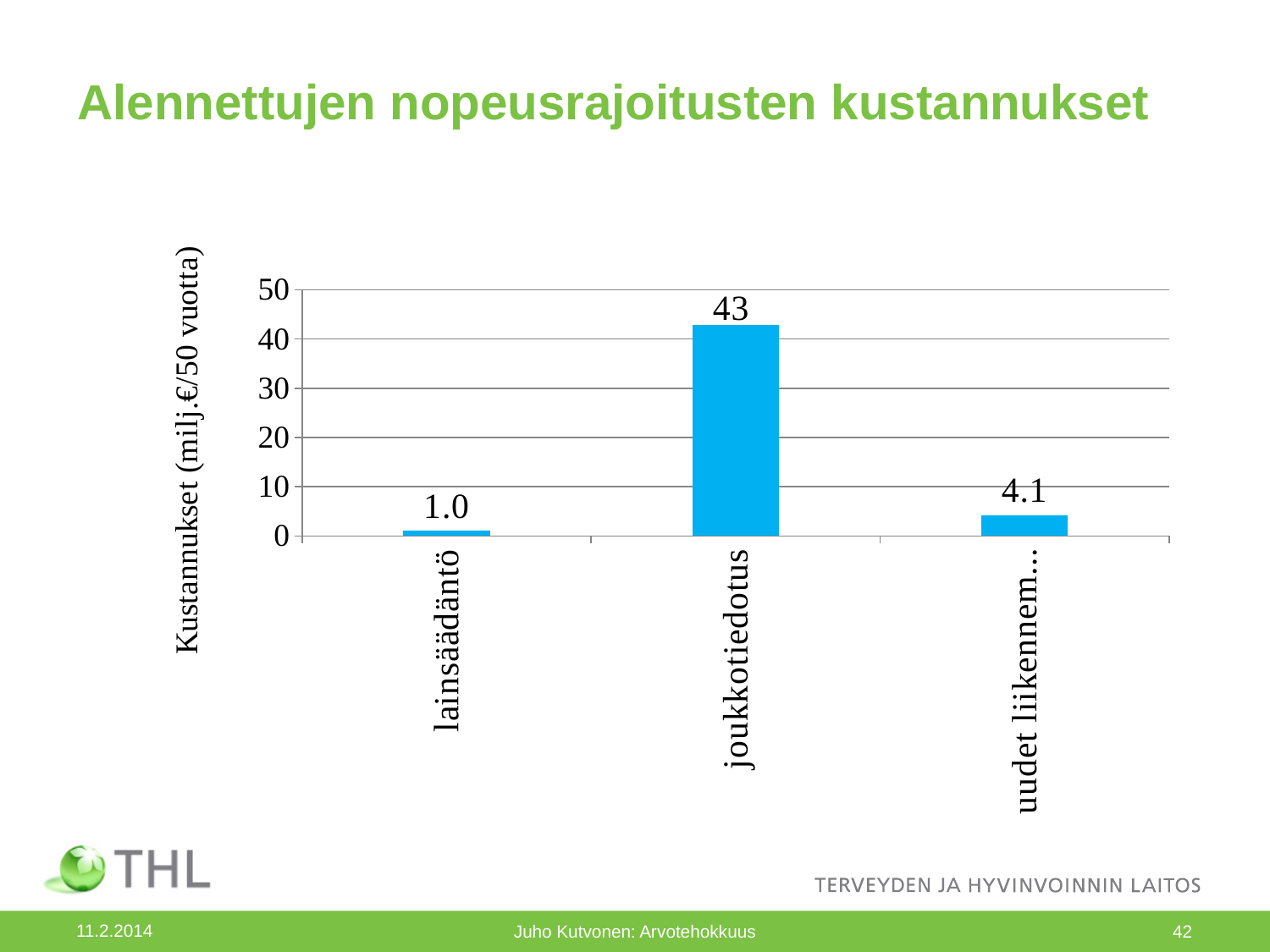

# Alennettujen nopeusrajoitusten kustannukset

### Chart

| Category |  |
|---|---|
| lainsäädäntö | 0.9988601398601397 |
| joukkotiedotus | 42.78 |
| uudet liikennemerkit | 4.143151999999999 |
11.2.2014
Juho Kutvonen: Arvotehokkuus
42